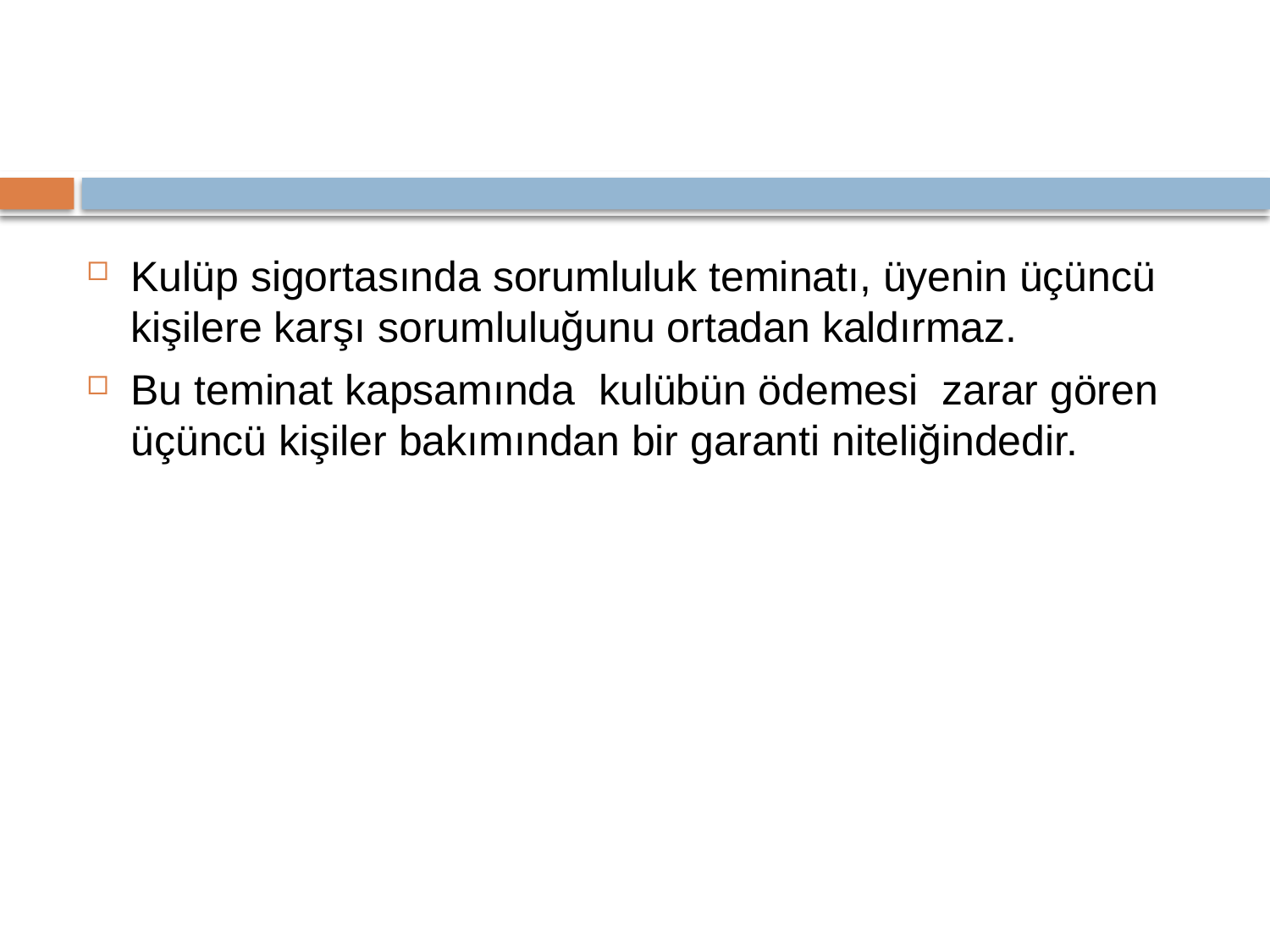

Kulüp sigortasında sorumluluk teminatı, üyenin üçüncü kişilere karşı sorumluluğunu ortadan kaldırmaz.
Bu teminat kapsamında  kulübün ödemesi  zarar gören üçüncü kişiler bakımından bir garanti niteliğindedir.